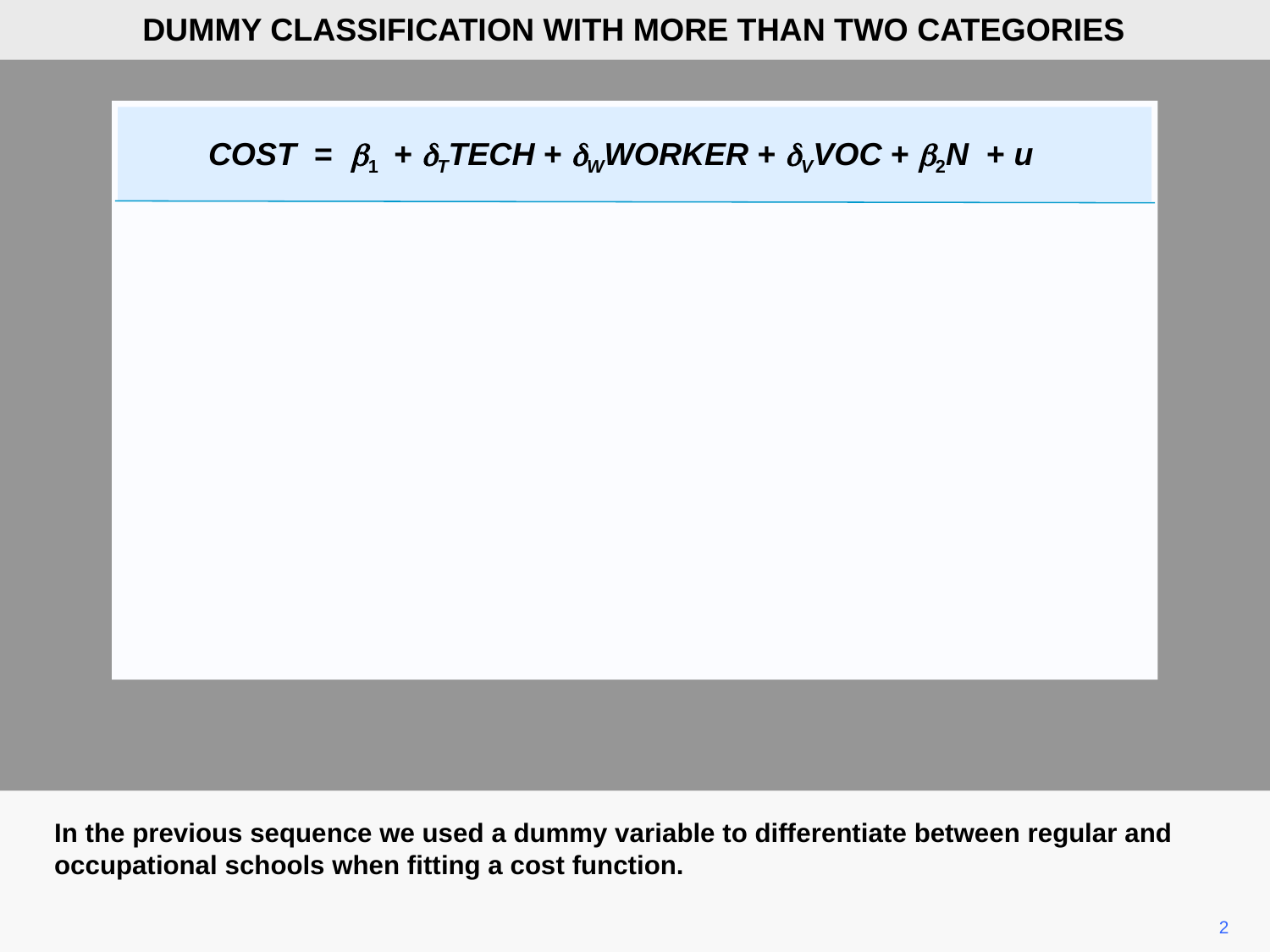

DUMMY CLASSIFICATION WITH MORE THAN TWO CATEGORIES

COST  =  β1 + δTTECH + δWWORKER + δVVOC + β2N  + u

In the previous sequence we used a dummy variable to differentiate between regular and occupational schools when fitting a cost function.
2